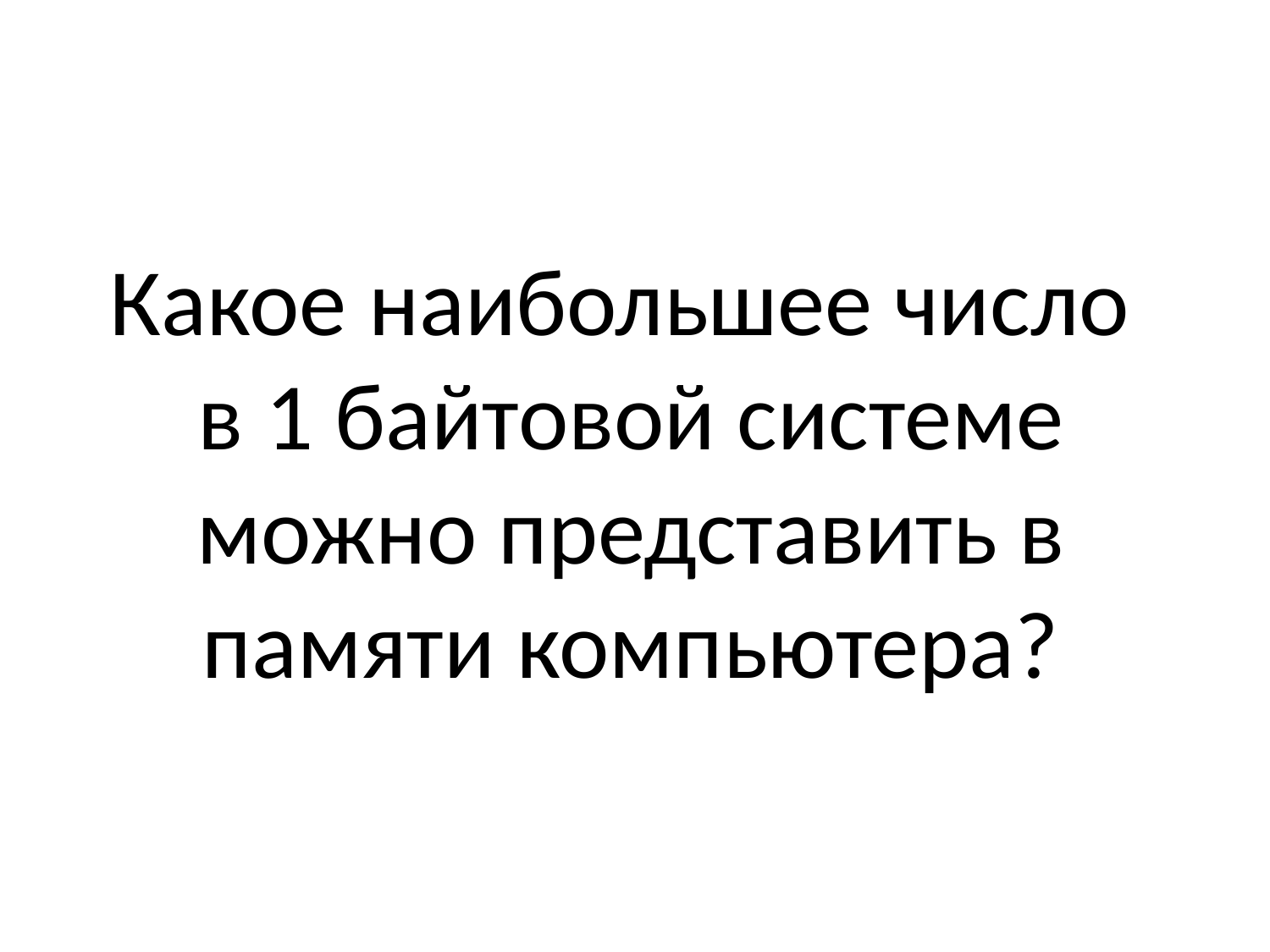

# Какое наибольшее число в 1 байтовой системе можно представить в памяти компьютера?